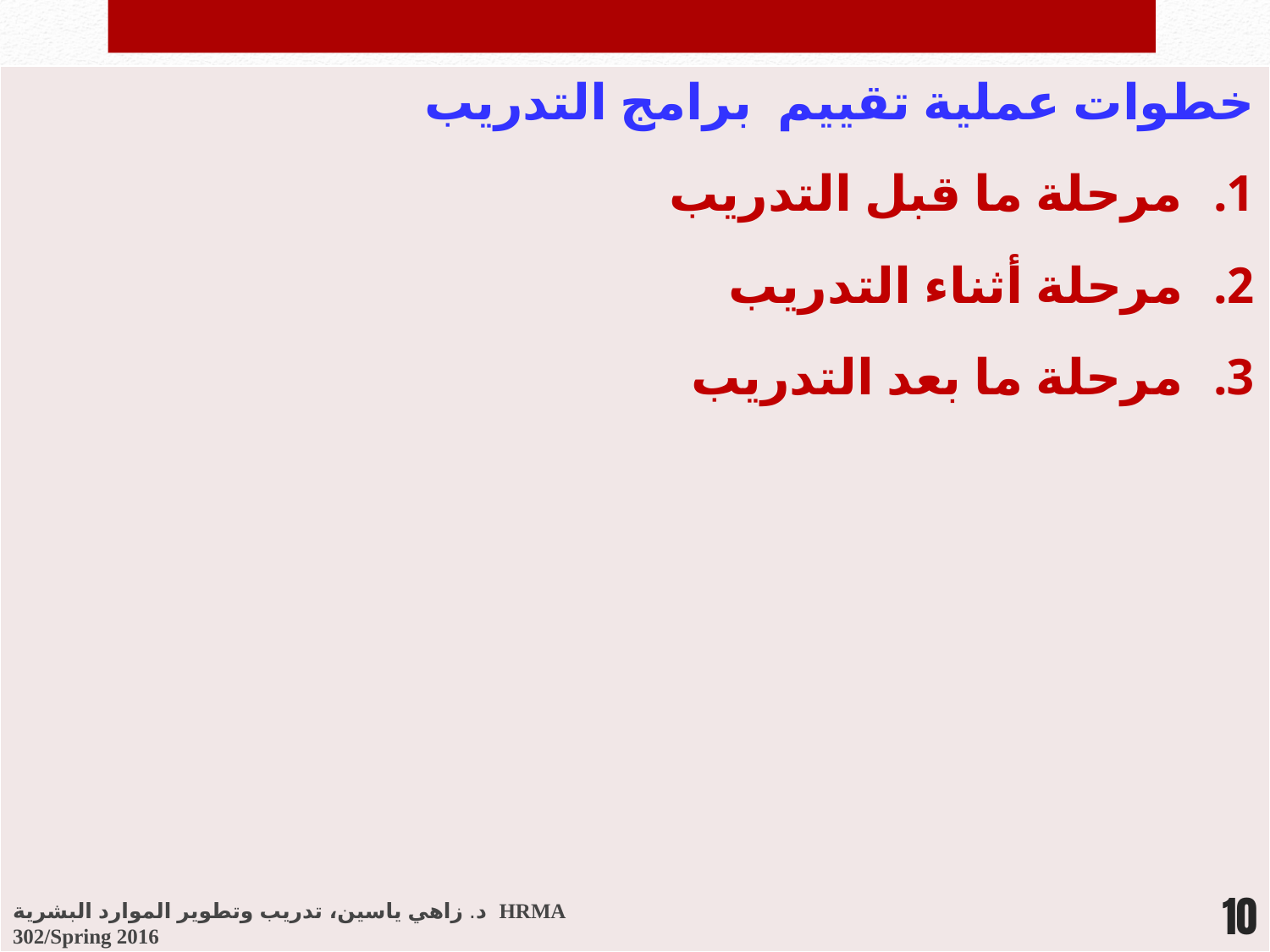

| خطوات عملية تقييم برامج التدريب مرحلة ما قبل التدريب مرحلة أثناء التدريب مرحلة ما بعد التدريب |
| --- |
د. زاهي ياسين، تدريب وتطوير الموارد البشرية  HRMA 302/Spring 2016
10